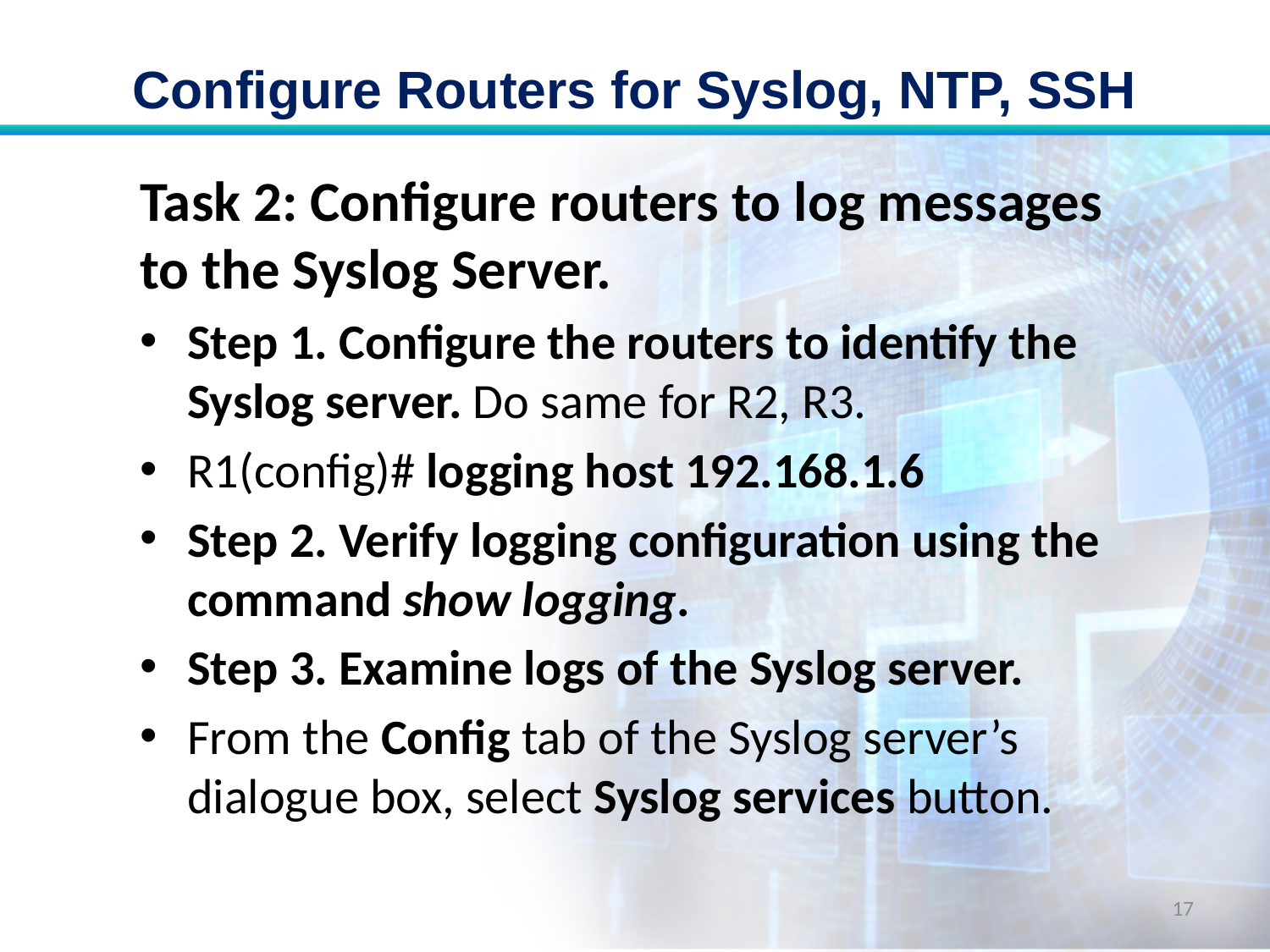

# Configure Routers for Syslog, NTP, SSH
Task 2: Configure routers to log messages to the Syslog Server.
Step 1. Configure the routers to identify the Syslog server. Do same for R2, R3.
R1(config)# logging host 192.168.1.6
Step 2. Verify logging configuration using the command show logging.
Step 3. Examine logs of the Syslog server.
From the Config tab of the Syslog server’s dialogue box, select Syslog services button.

17